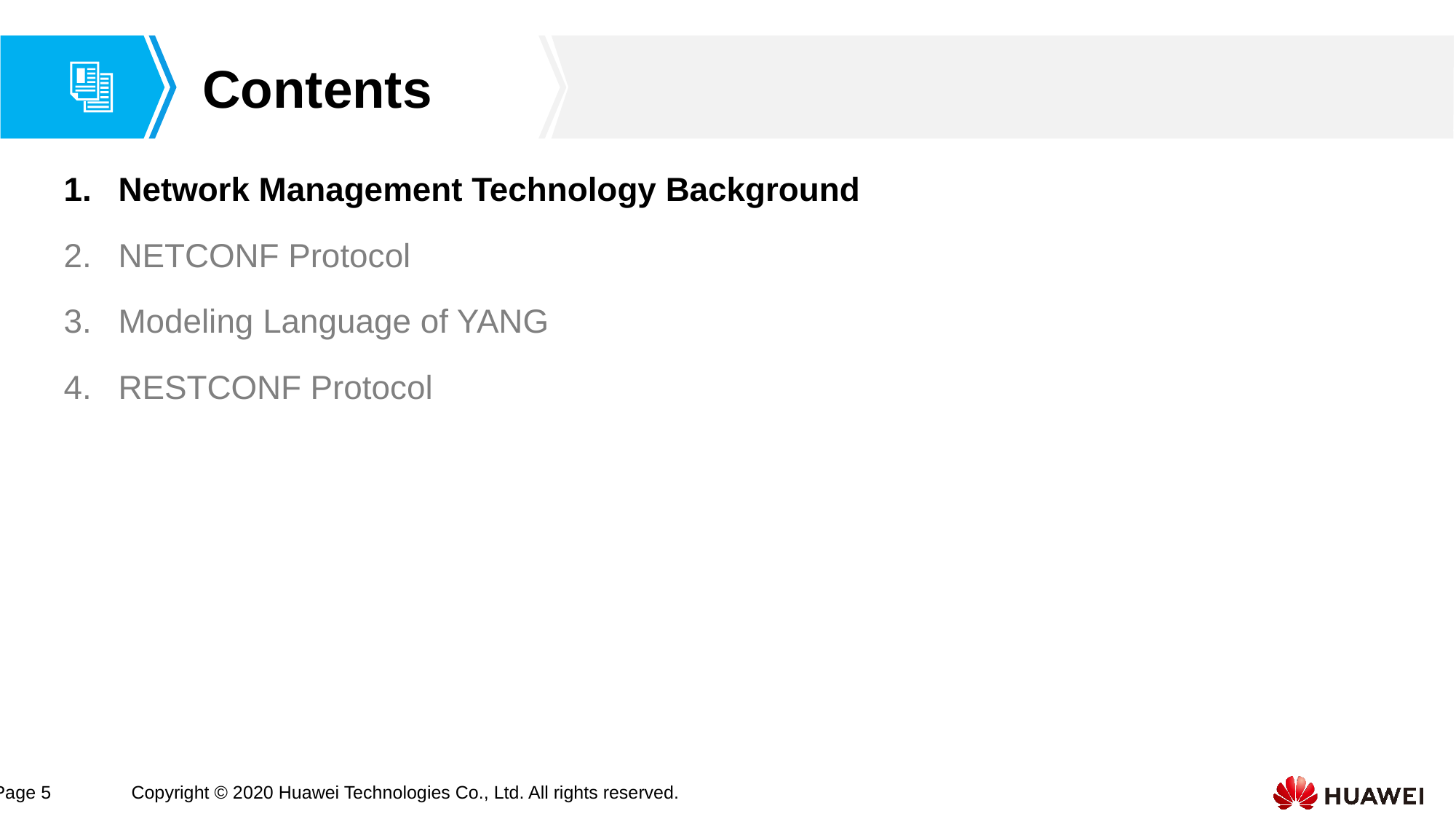

Network Management Technology Background
NETCONF Protocol
Modeling Language of YANG
RESTCONF Protocol